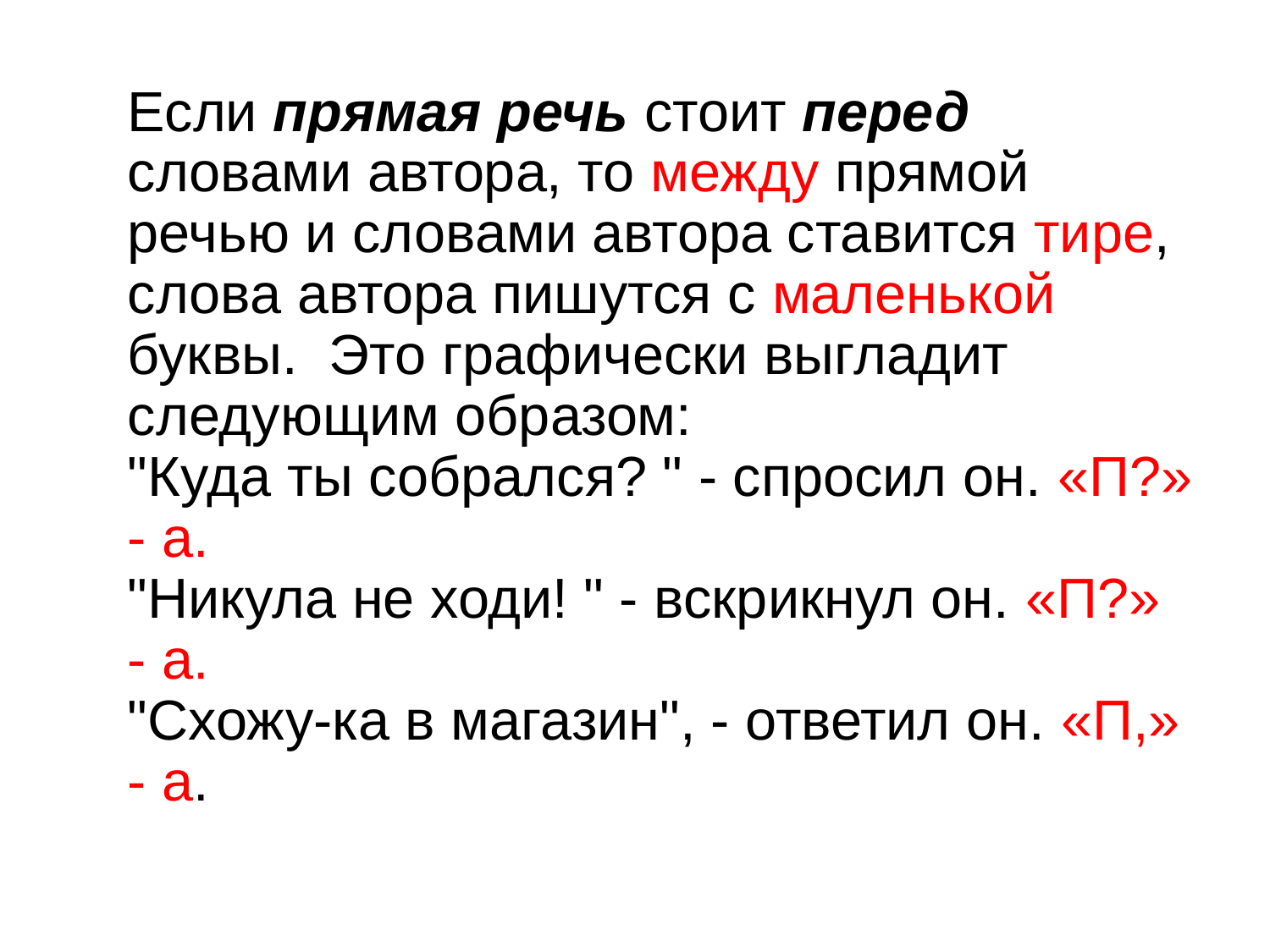

Если прямая речь стоит перед словами автора, то между прямой речью и словами автора ставится тире, слова автора пишутся с маленькой буквы.  Это графически выгладит следующим образом: 
"Куда ты собрался? " - спросил он. «П?» - а. 
"Никула не ходи! " - вскрикнул он. «П?» - а. 
"Схожу-ка в магазин", - ответил он. «П,» - а.